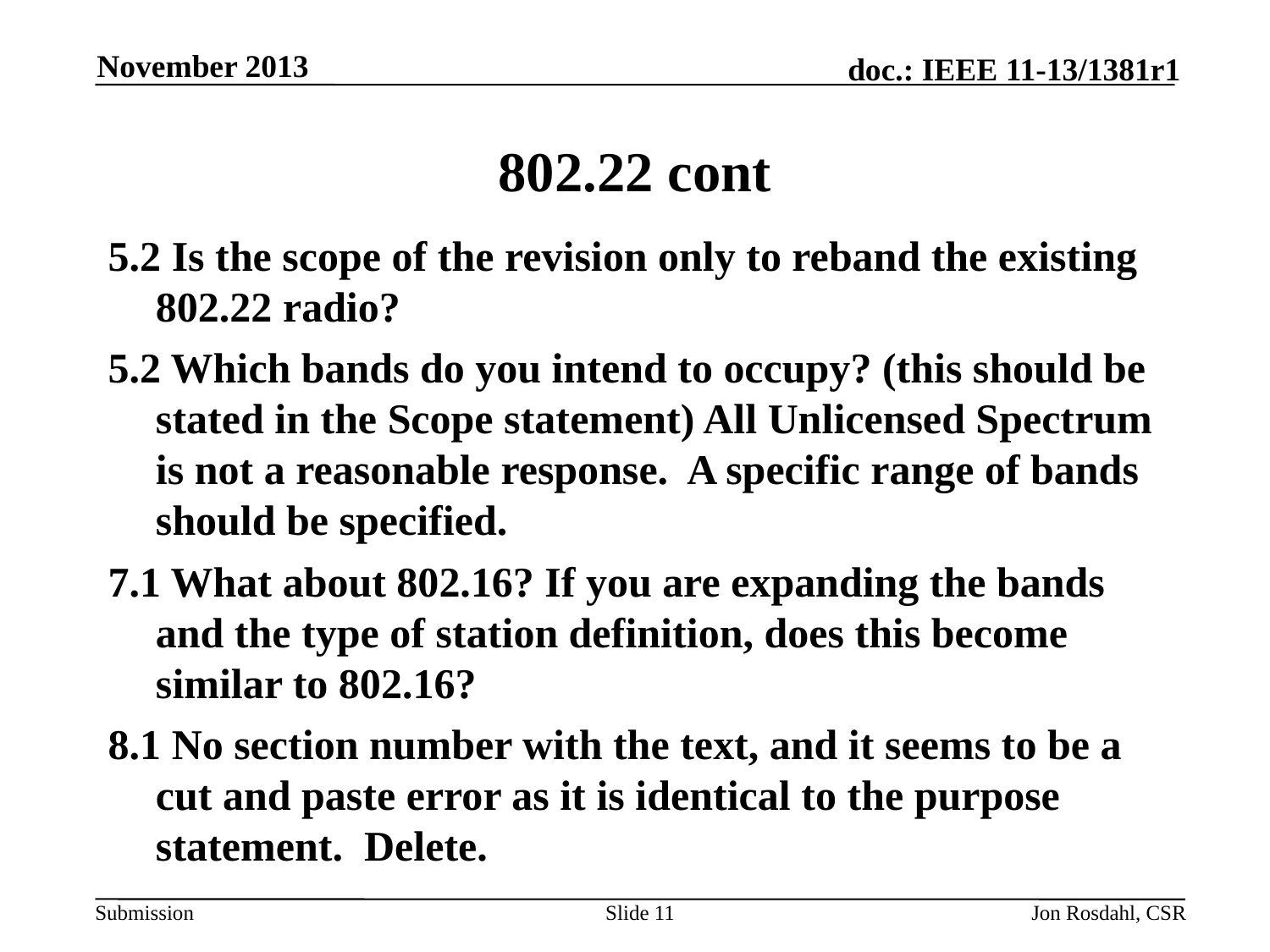

November 2013
# 802.22 cont
5.2 Is the scope of the revision only to reband the existing 802.22 radio?
5.2 Which bands do you intend to occupy? (this should be stated in the Scope statement) All Unlicensed Spectrum is not a reasonable response.  A specific range of bands should be specified.
7.1 What about 802.16? If you are expanding the bands and the type of station definition, does this become similar to 802.16?
8.1 No section number with the text, and it seems to be a cut and paste error as it is identical to the purpose statement.  Delete.

Slide 11
Jon Rosdahl, CSR